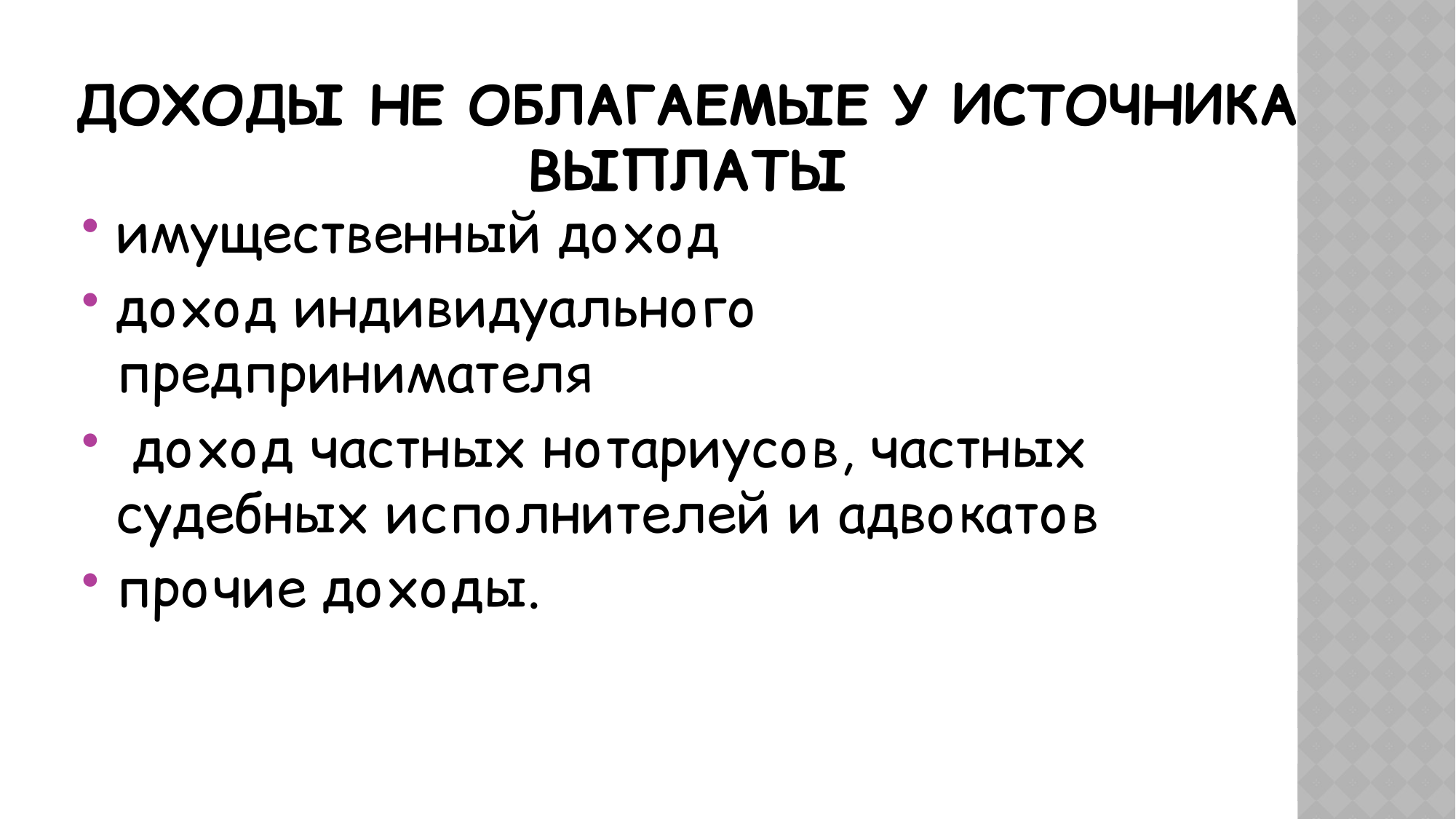

# Доходы не облагаемые у источника выплаты
имущественный доход
доход индивидуального предпринимателя
 доход частных нотариусов, частных судебных исполнителей и адвокатов
прочие доходы.